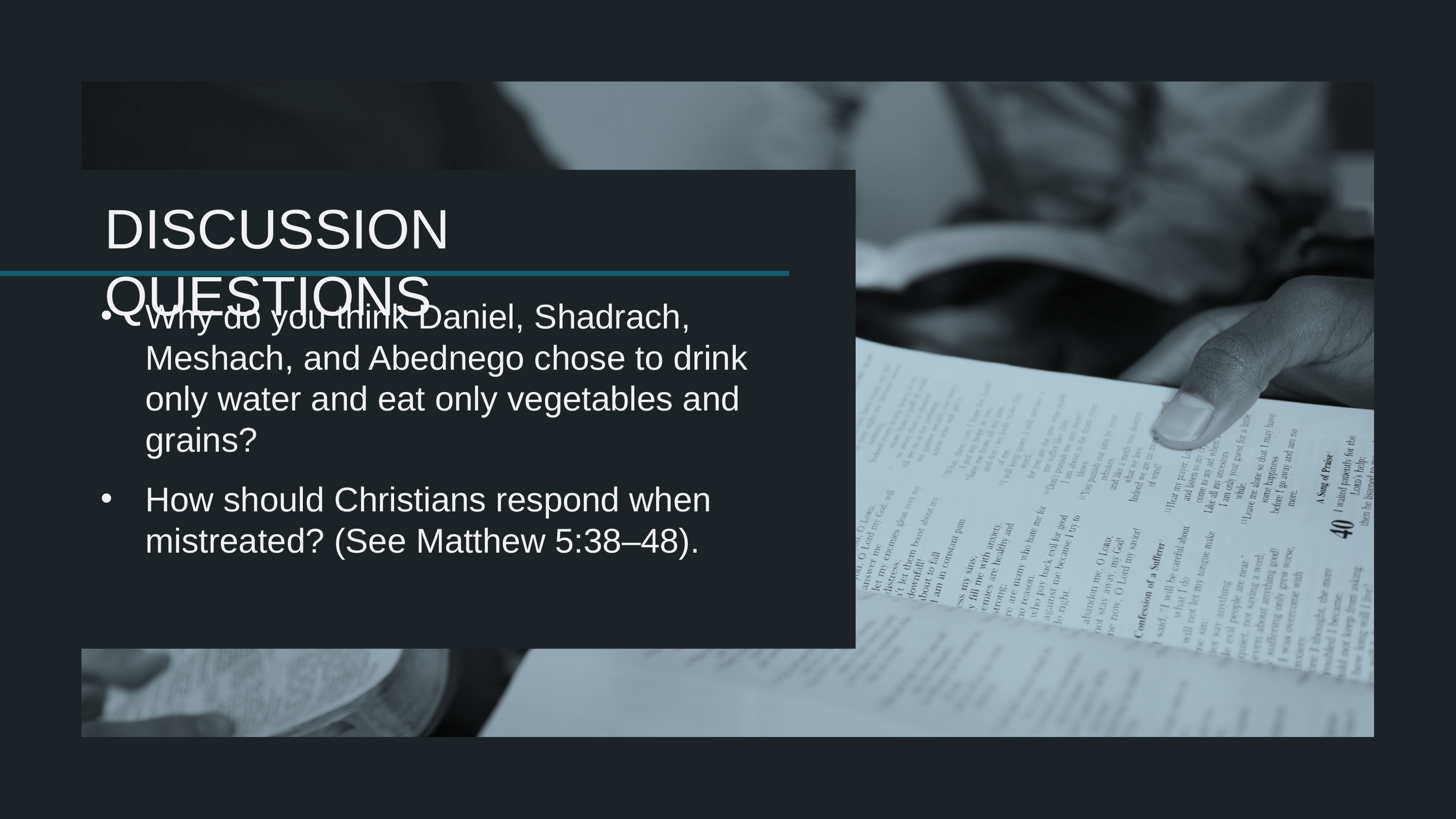

Why do you think Daniel, Shadrach, Meshach, and Abednego chose to drink only water and eat only vegetables and grains?
How should Christians respond when mistreated? (See Matthew 5:38–48).